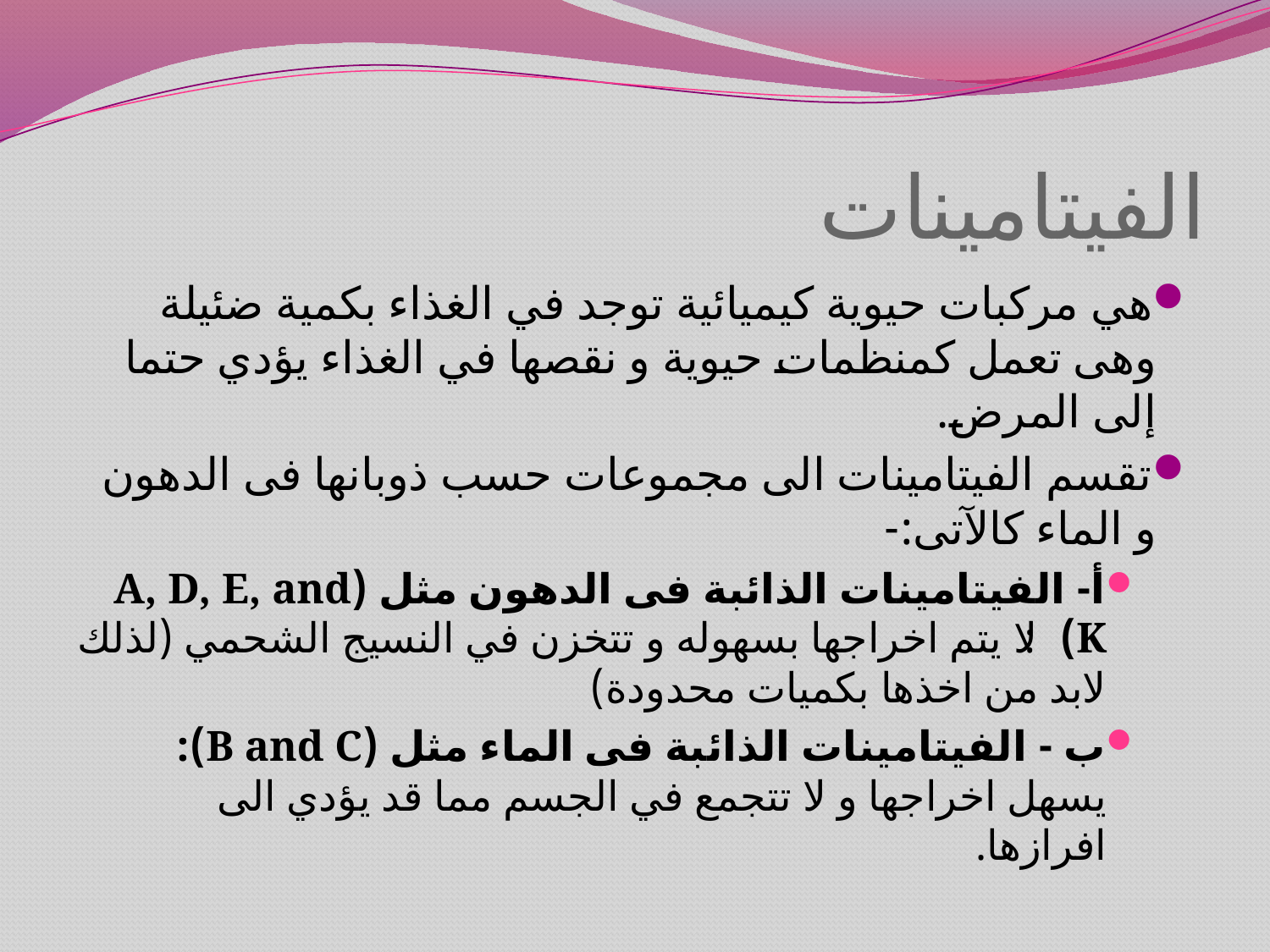

# الفيتامينات
هي مركبات حيوية كيميائية توجد في الغذاء بكمية ضئيلة وهى تعمل كمنظمات حيوية و نقصها في الغذاء يؤدي حتما إلى المرض.
تقسم الفيتامينات الى مجموعات حسب ذوبانها فى الدهون و الماء كالآتى:-
أ- الفيتامينات الذائبة فى الدهون مثل (A, D, E, and K): لا يتم اخراجها بسهوله و تتخزن في النسيج الشحمي (لذلك لابد من اخذها بكميات محدودة)
ب - الفيتامينات الذائبة فى الماء مثل (B and C): يسهل اخراجها و لا تتجمع في الجسم مما قد يؤدي الى افرازها.